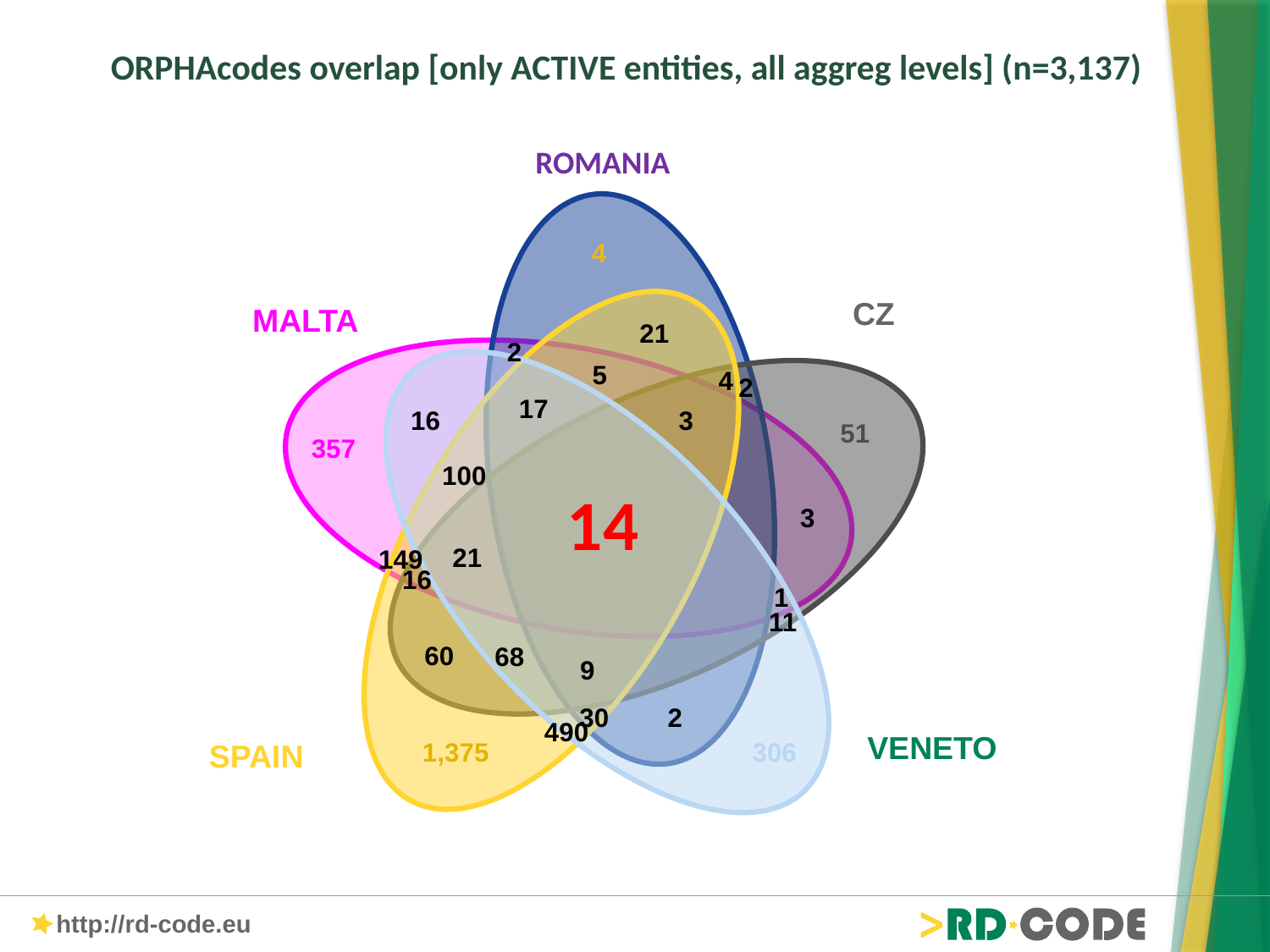

ORPHAcodes overlap [only ACTIVE entities, all aggreg levels] (n=3,137)
ROMANIA
4
CZ
MALTA
21
2

5
4
2
17

3
16

51
357

100
14
3
21
149
16
1
11
60
68
9
2
30
490
VENETO
SPAIN
1,375
306